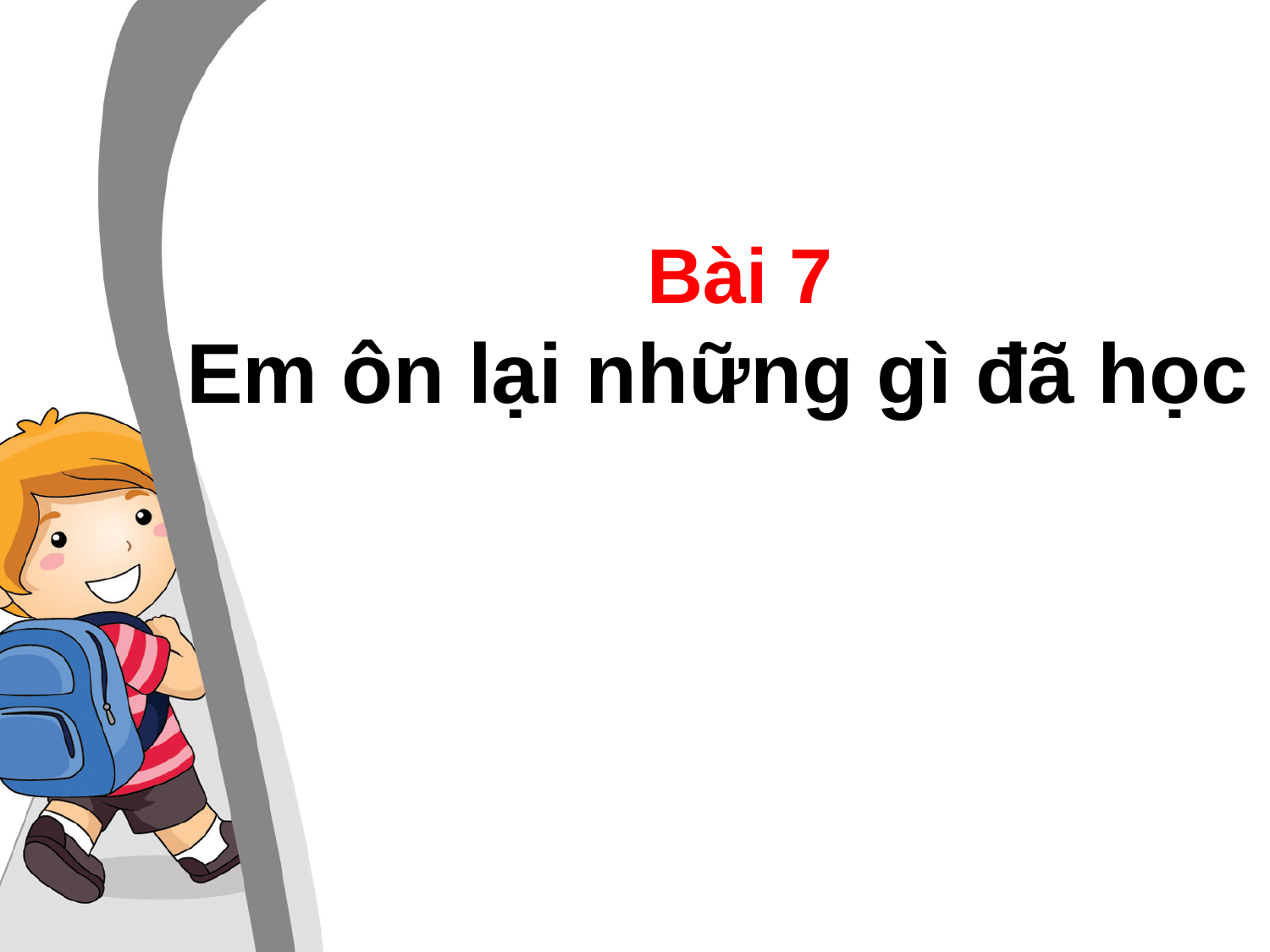

Bài 7
Em ôn lại những gì đã học